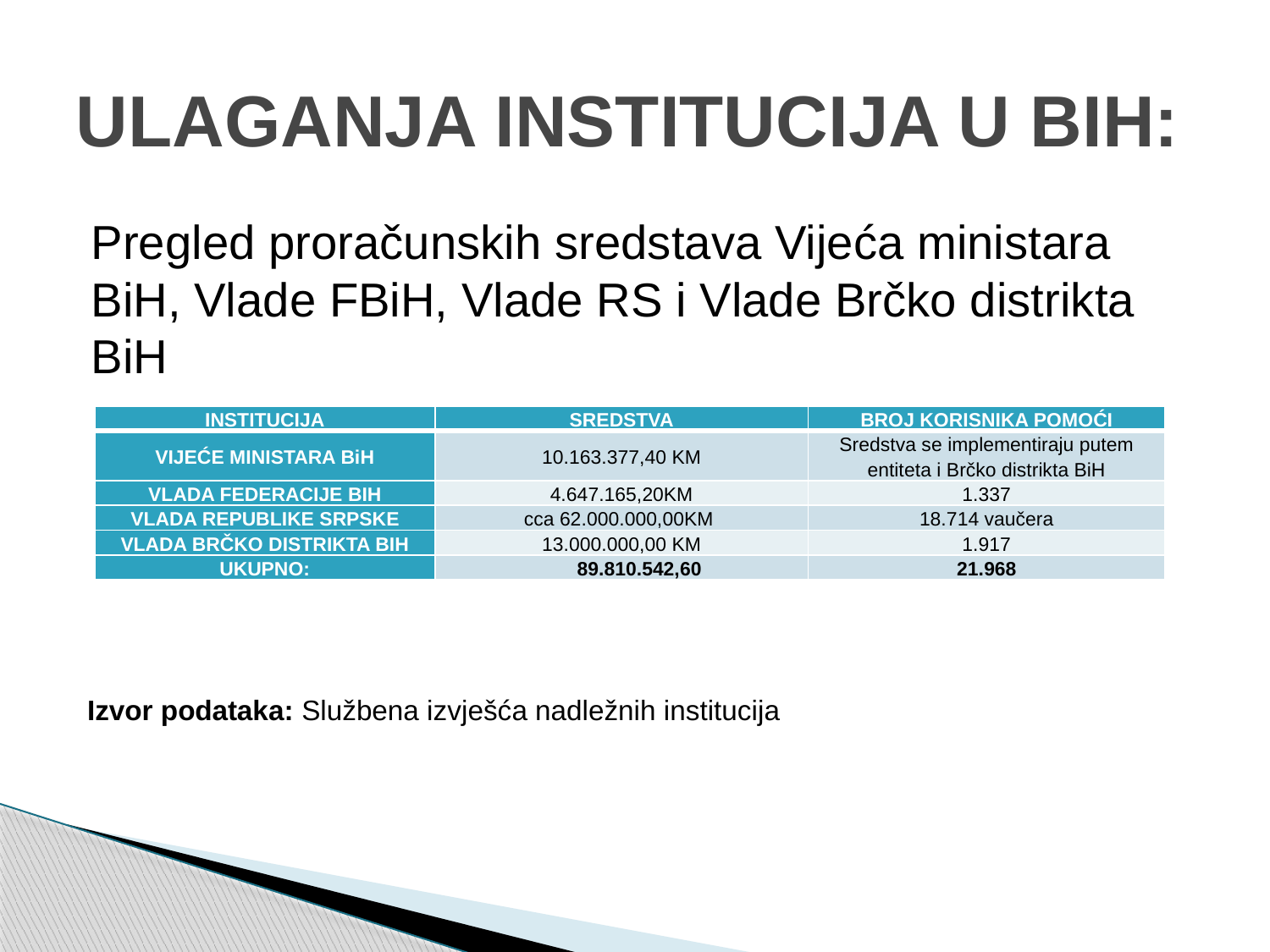

# ULAGANJA INSTITUCIJA U BIH:
Pregled proračunskih sredstava Vijeća ministara BiH, Vlade FBiH, Vlade RS i Vlade Brčko distrikta BiH
| INSTITUCIJA | SREDSTVA | BROJ KORISNIKA POMOĆI |
| --- | --- | --- |
| VIJEĆE MINISTARA BiH | 10.163.377,40 KM | Sredstva se implementiraju putem entiteta i Brčko distrikta BiH |
| VLADA FEDERACIJE BIH | 4.647.165,20KM | 1.337 |
| VLADA REPUBLIKE SRPSKE | cca 62.000.000,00KM | 18.714 vaučera |
| VLADA BRČKO DISTRIKTA BIH | 13.000.000,00 KM | 1.917 |
| UKUPNO: | 89.810.542,60 | 21.968 |
Izvor podataka: Službena izvješća nadležnih institucija